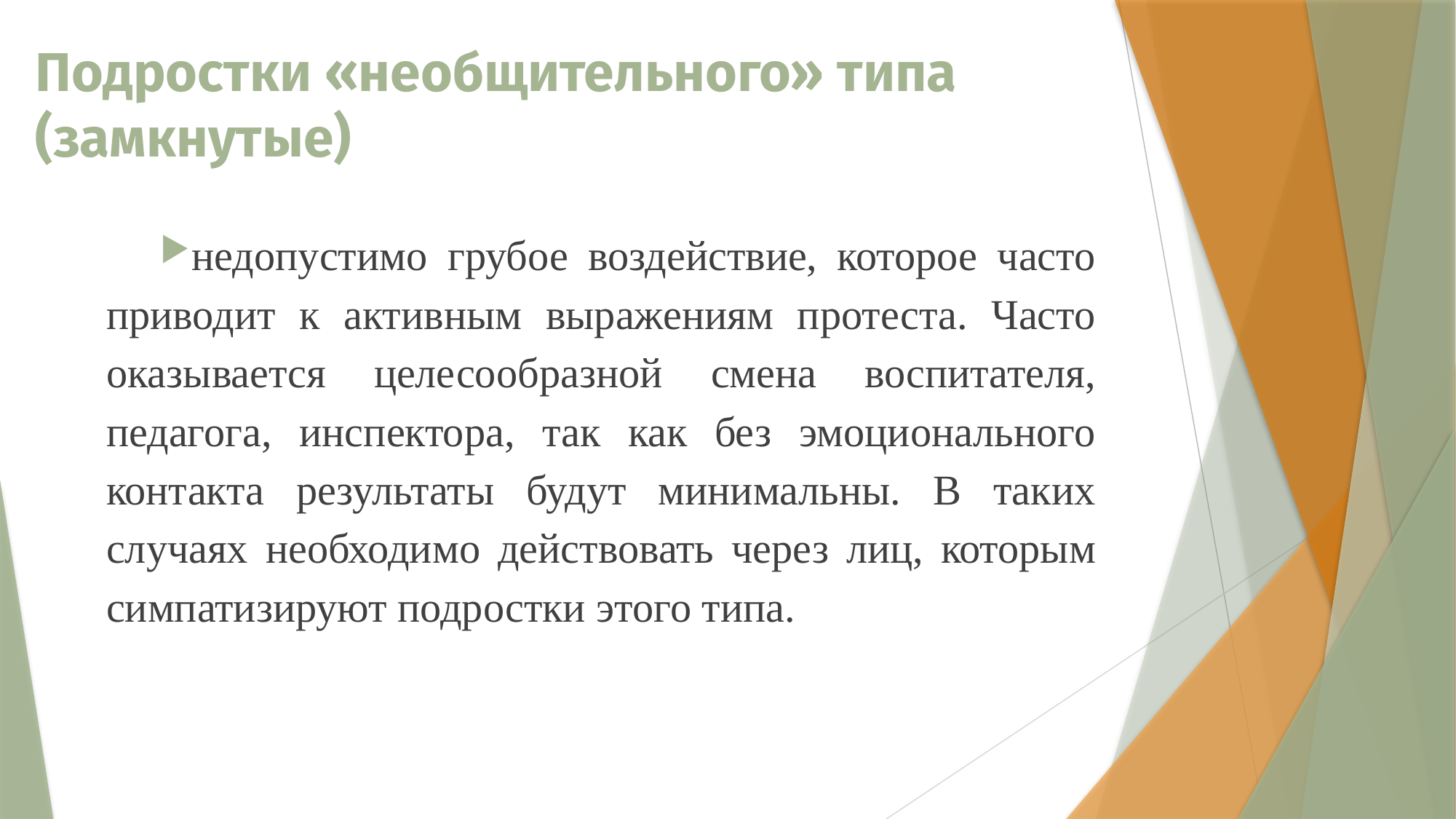

# Подростки «необщительного» типа (замкнутые)
недопустимо грубое воздействие, которое часто приводит к активным выражениям протеста. Часто оказывается целесообразной смена воспитателя, педагога, инспектора, так как без эмоционального контакта результаты будут минимальны. В таких случаях необходимо действовать через лиц, которым симпатизируют подростки этого типа.